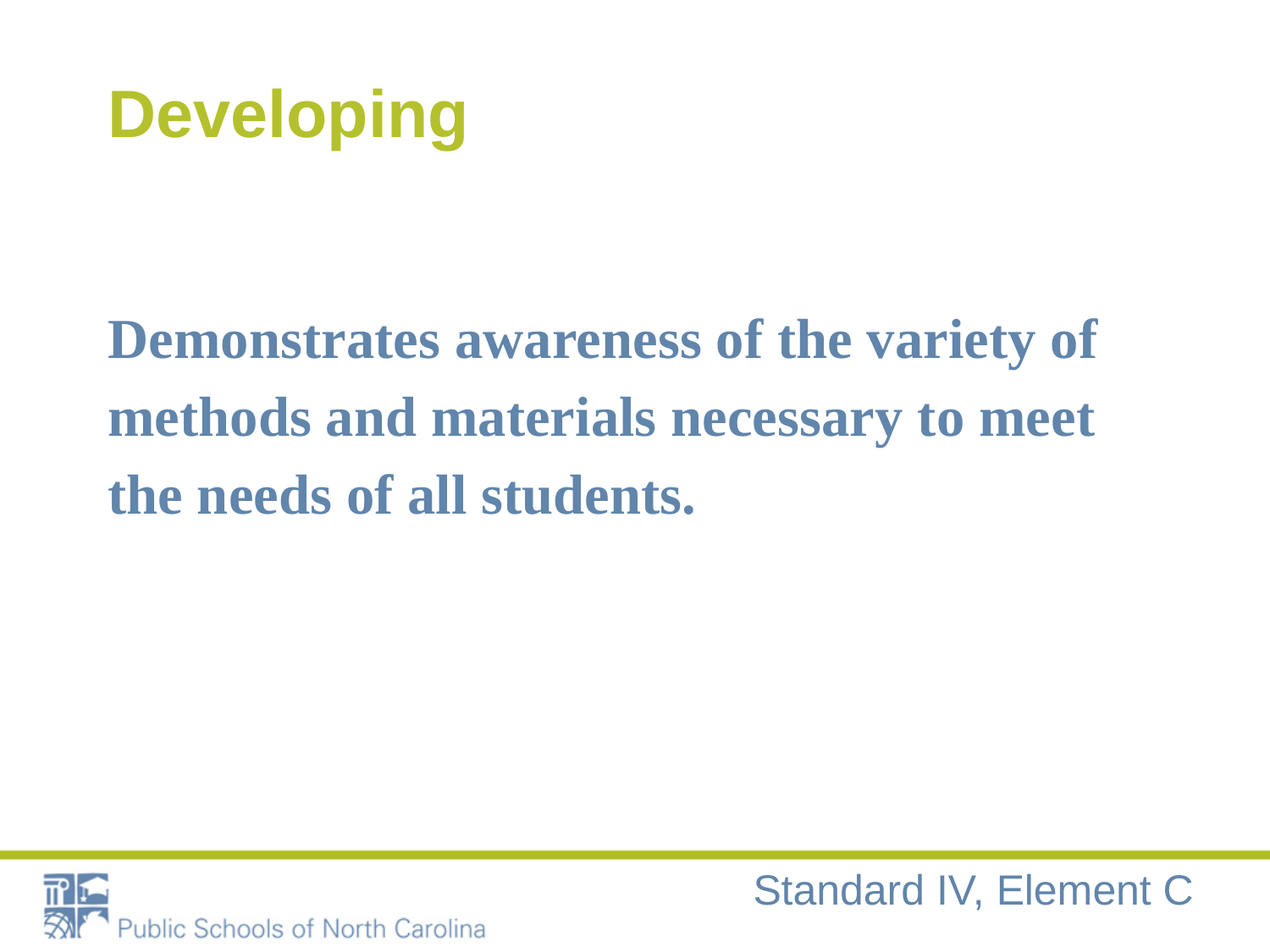

# Developing

Demonstrates awareness of the variety of methods and materials necessary to meet the needs of all students.
Standard IV, Element C